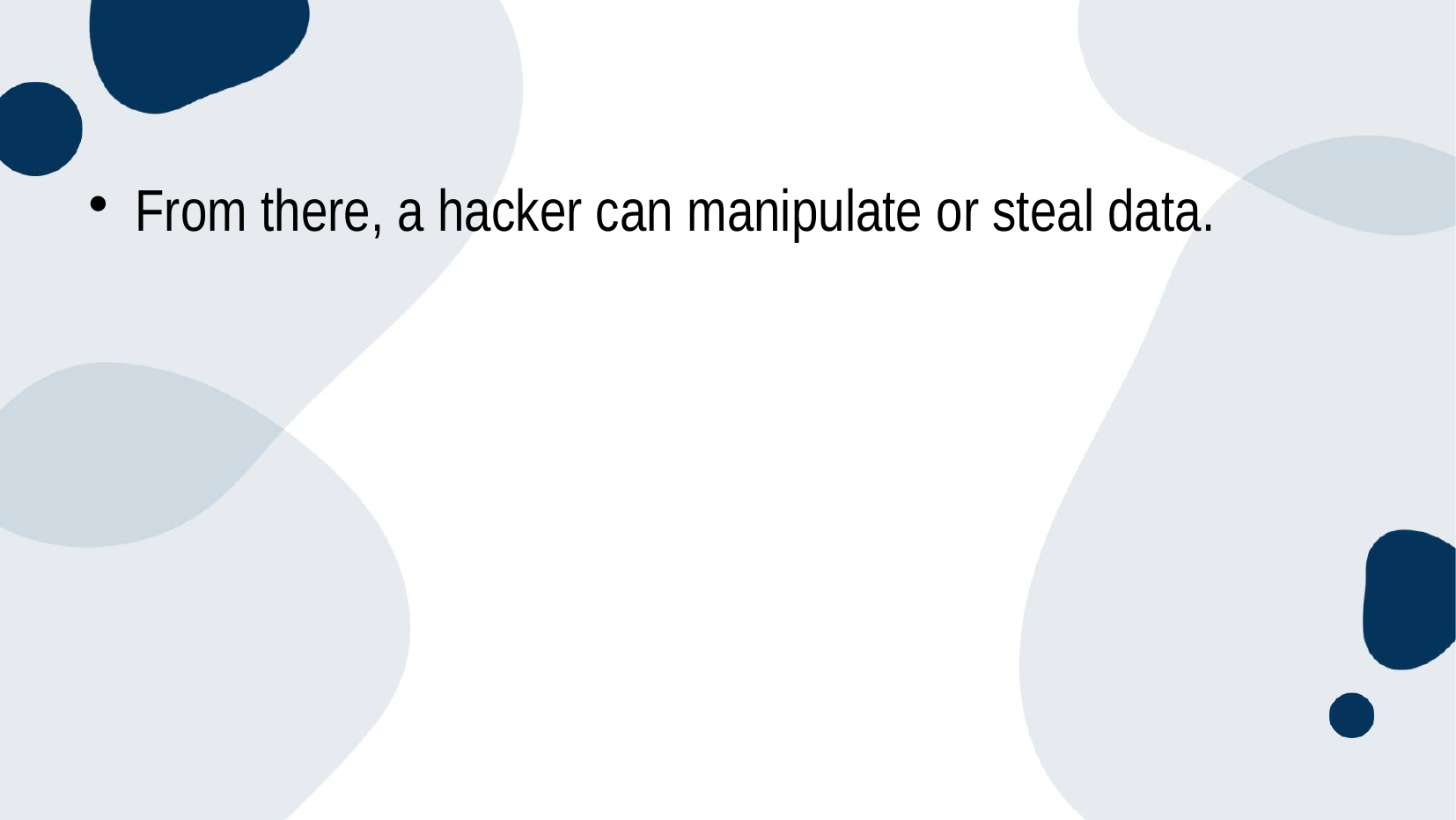

#
From there, a hacker can manipulate or steal data.